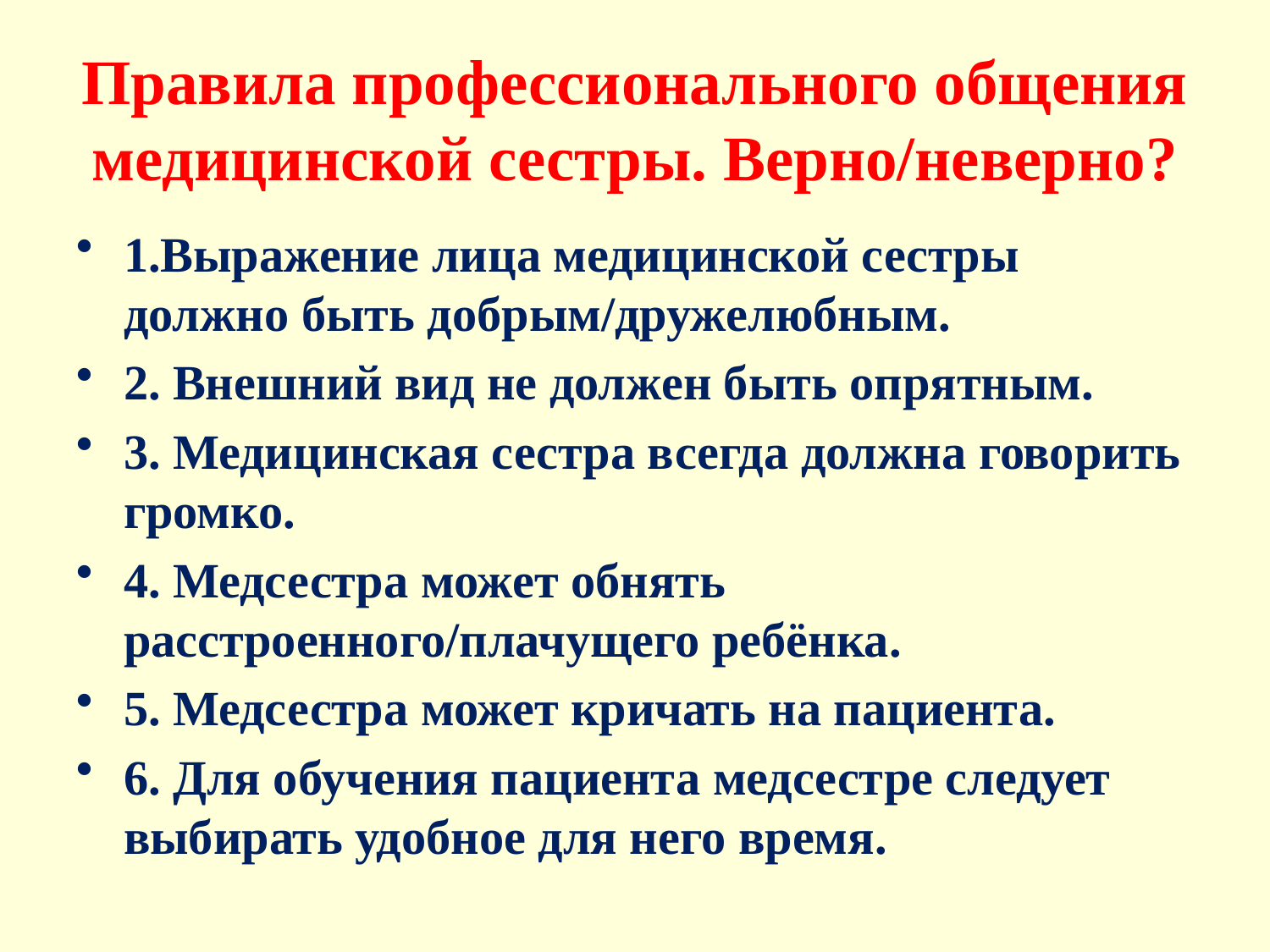

# Правила профессионального общения медицинской сестры. Верно/неверно?
1.Выражение лица медицинской сестры должно быть добрым/дружелюбным.
2. Внешний вид не должен быть опрятным.
3. Медицинская сестра всегда должна говорить громко.
4. Медсестра может обнять расстроенного/плачущего ребёнка.
5. Медсестра может кричать на пациента.
6. Для обучения пациента медсестре следует выбирать удобное для него время.